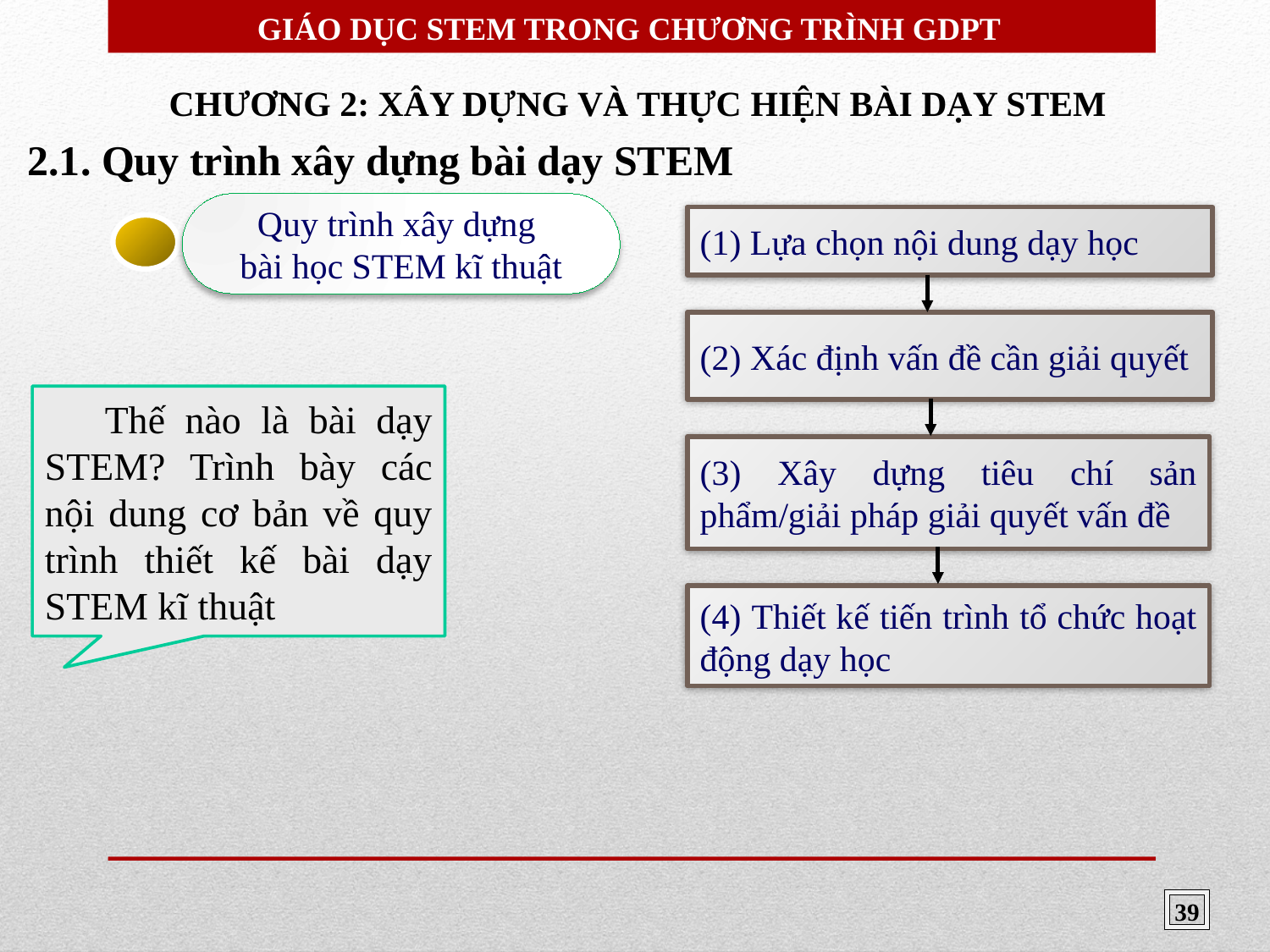

GIÁO DỤC STEM TRONG CHƯƠNG TRÌNH GDPT
CHƯƠNG 2: XÂY DỰNG VÀ THỰC HIỆN BÀI DẠY STEM
2.1. Quy trình xây dựng bài dạy STEM

Quy trình xây dựng
bài học STEM kĩ thuật
(1) Lựa chọn nội dung dạy học

(2) Xác định vấn đề cần giải quyết

   Thế nào là bài dạy STEM? Trình bày các nội dung cơ bản về quy trình thiết kế bài dạy STEM kĩ thuật

(3) Xây dựng tiêu chí sản phẩm/giải pháp giải quyết vấn đề
(4) Thiết kế tiến trình tổ chức hoạt động dạy học
39